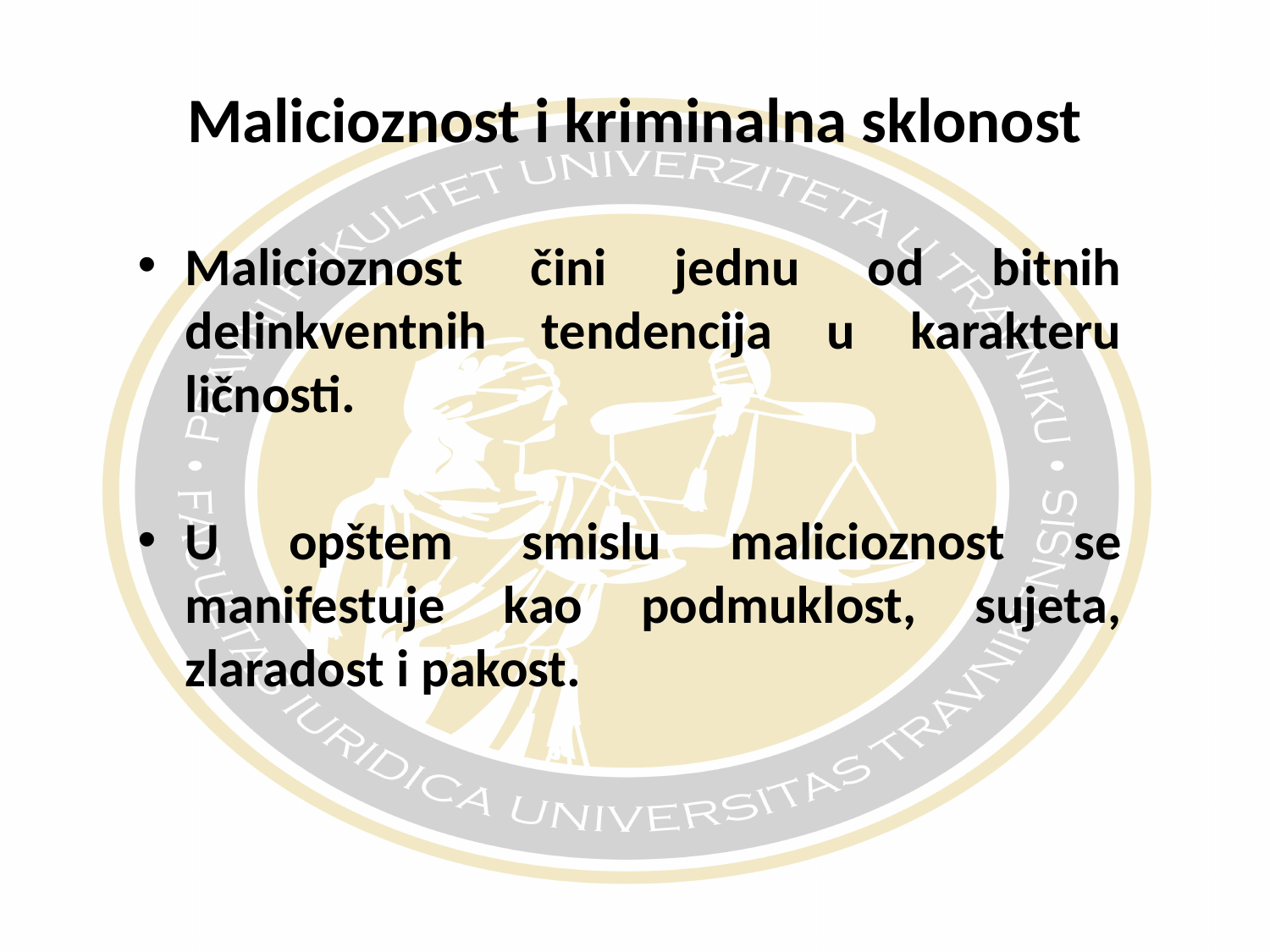

# Malicioznost i kriminalna sklonost
Malicioznost čini jednu od bitnih delinkventnih tendencija u karakteru ličnosti.

U opštem smislu malicioznost se manifestuje kao podmuklost, sujeta, zlaradost i pakost.